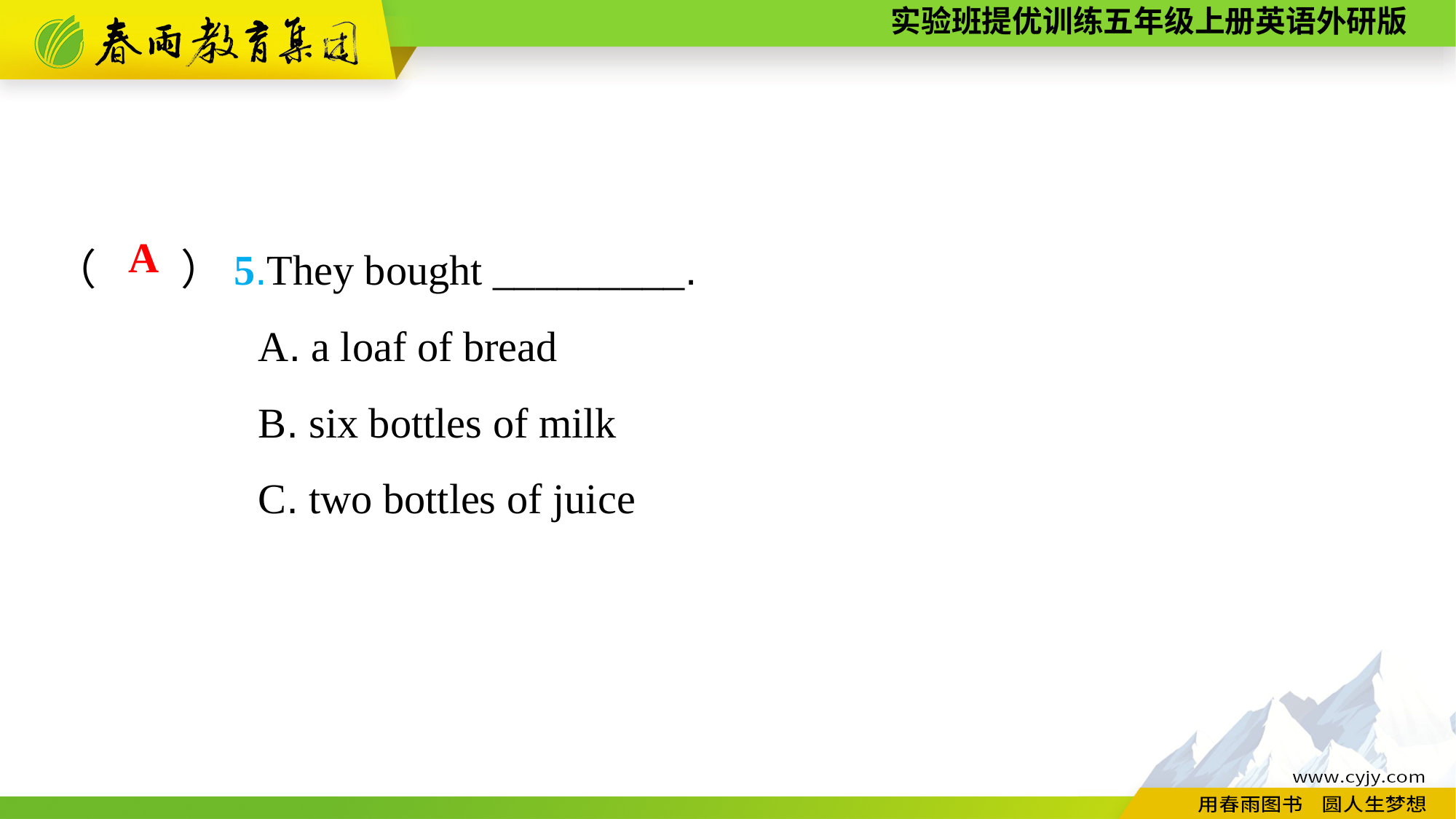

（　　）5.They bought _________.
A. a loaf of bread
B. six bottles of milk
C. two bottles of juice
A